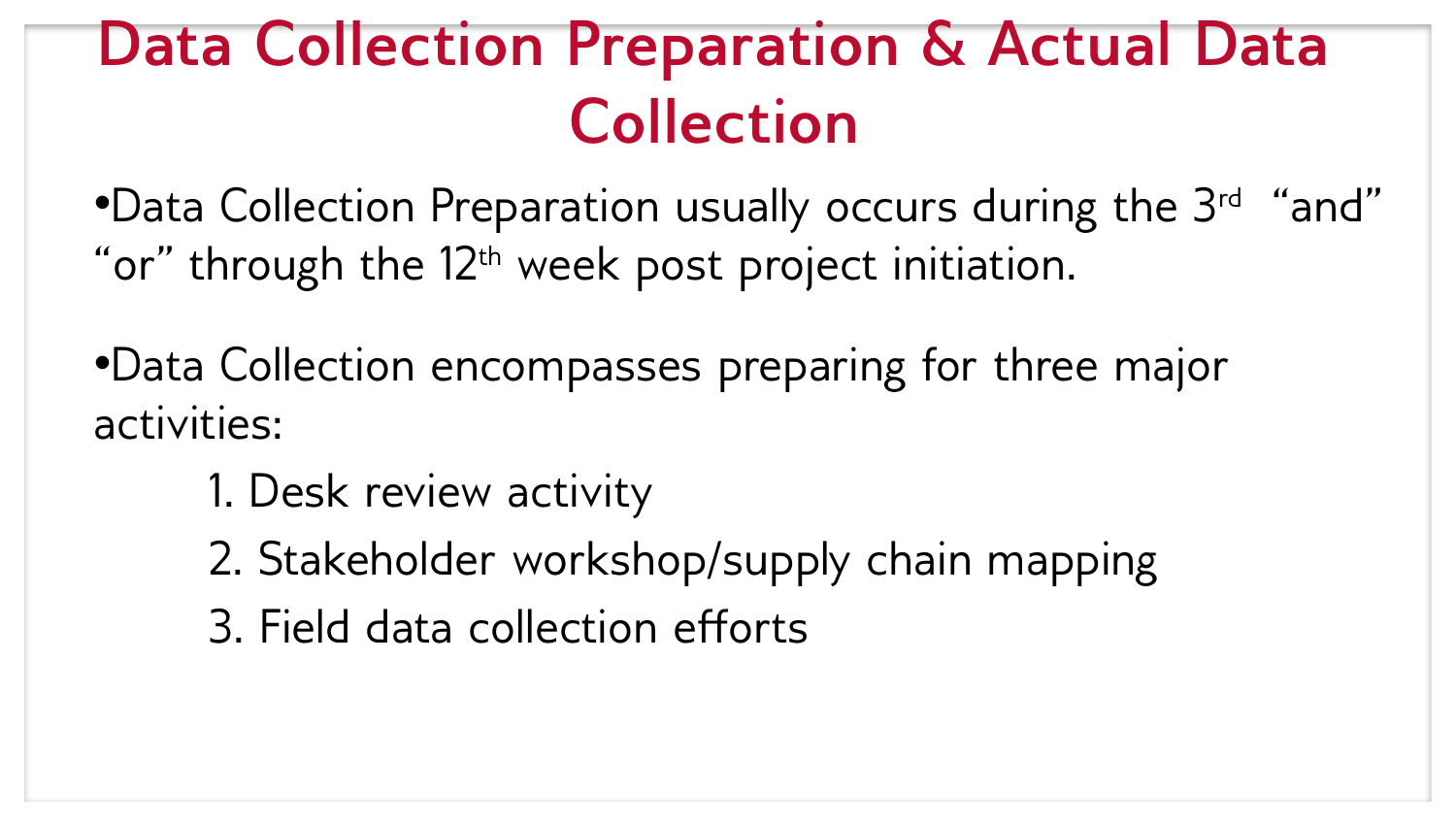

# Data Collection Preparation & Actual Data Collection

Data Collection Preparation usually occurs during the 3rd  “and” “or” through the 12th week post project initiation.

Data Collection encompasses preparing for three major activities:
 Desk review activity
 Stakeholder workshop/supply chain mapping
 Field data collection efforts